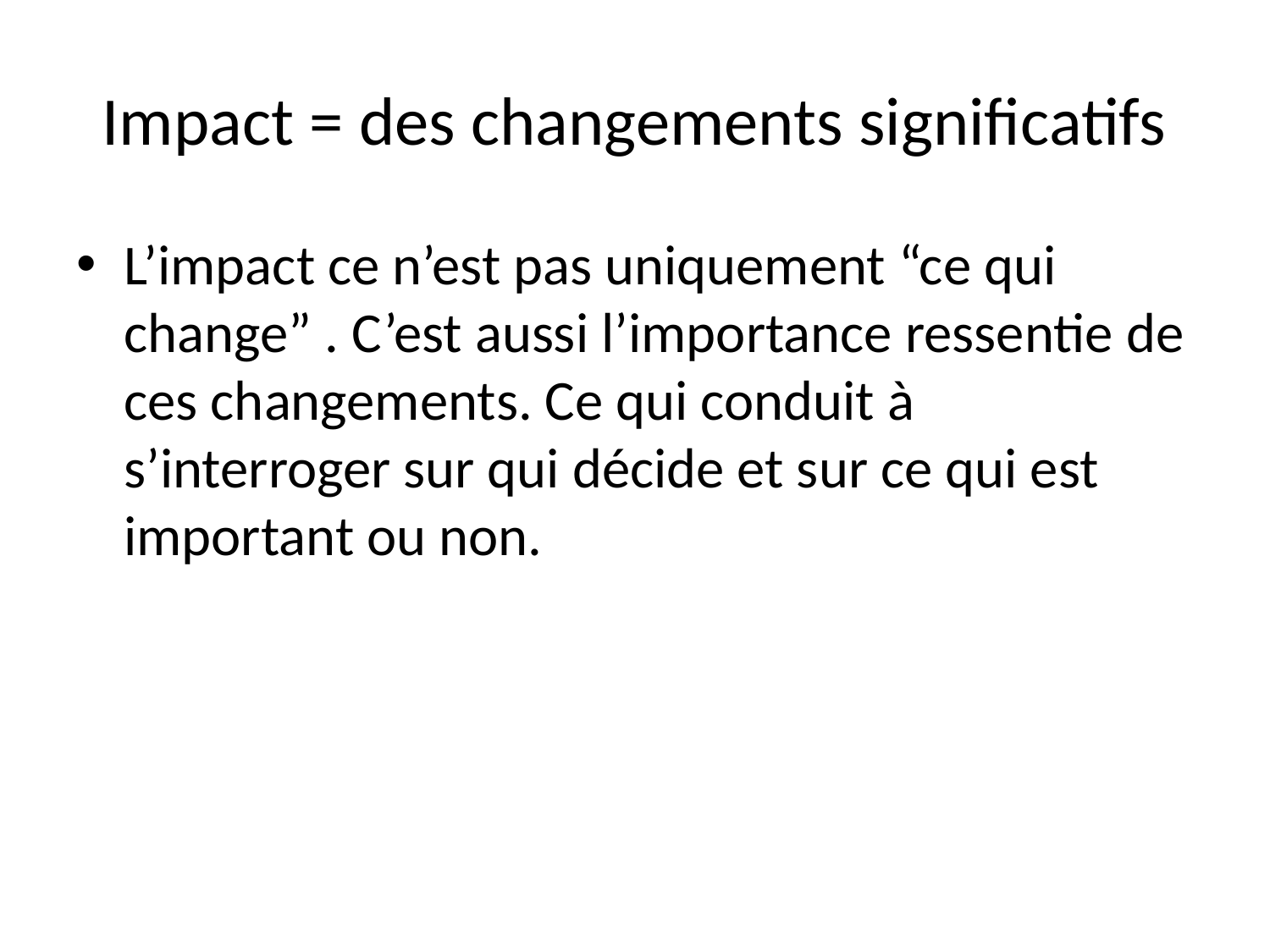

# Impact = des changements significatifs
L’impact ce n’est pas uniquement “ce qui change” . C’est aussi l’importance ressentie de ces changements. Ce qui conduit à s’interroger sur qui décide et sur ce qui est important ou non.